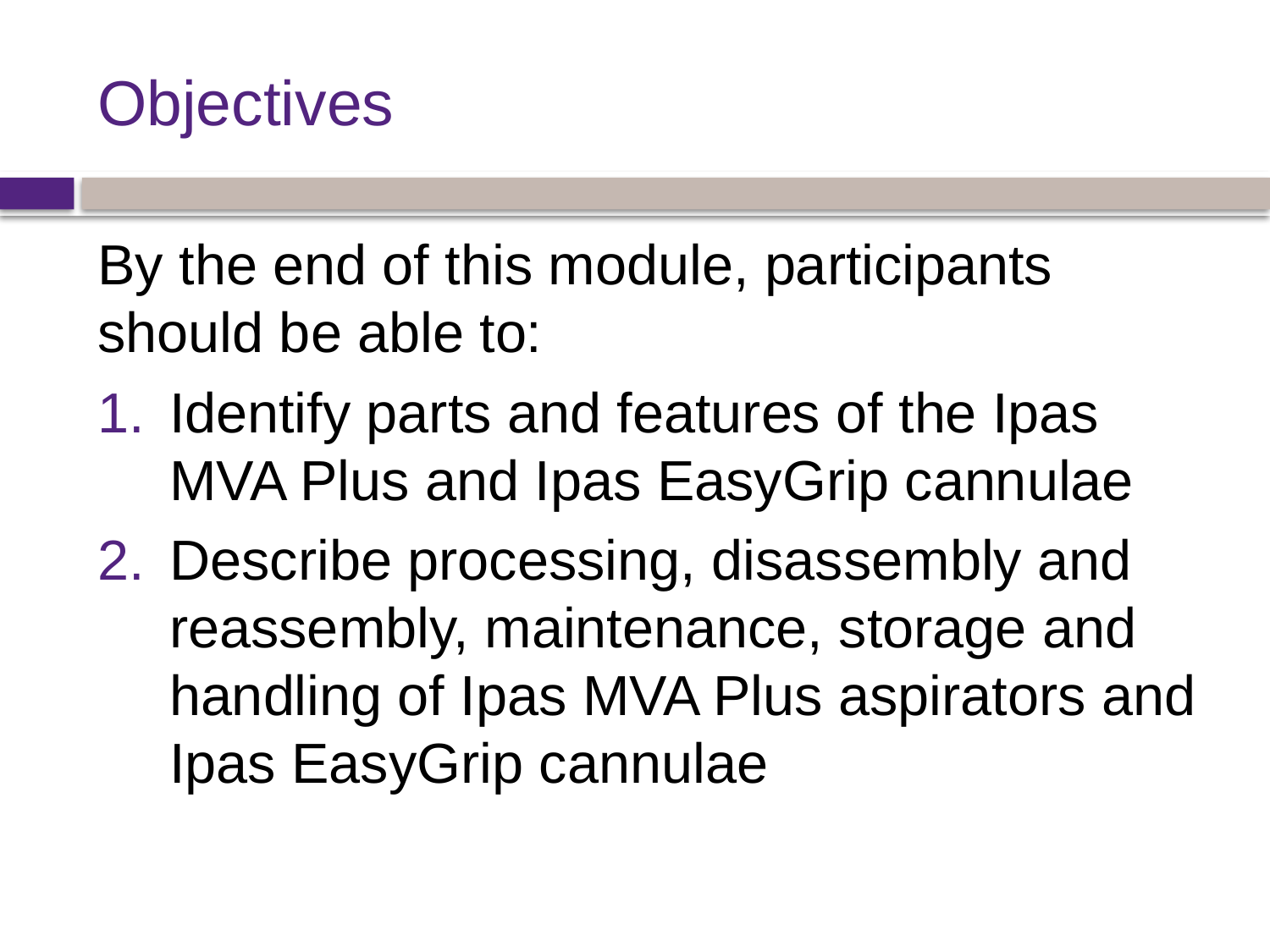

# Objectives
By the end of this module, participants should be able to:
Identify parts and features of the Ipas MVA Plus and Ipas EasyGrip cannulae
Describe processing, disassembly and reassembly, maintenance, storage and handling of Ipas MVA Plus aspirators and Ipas EasyGrip cannulae